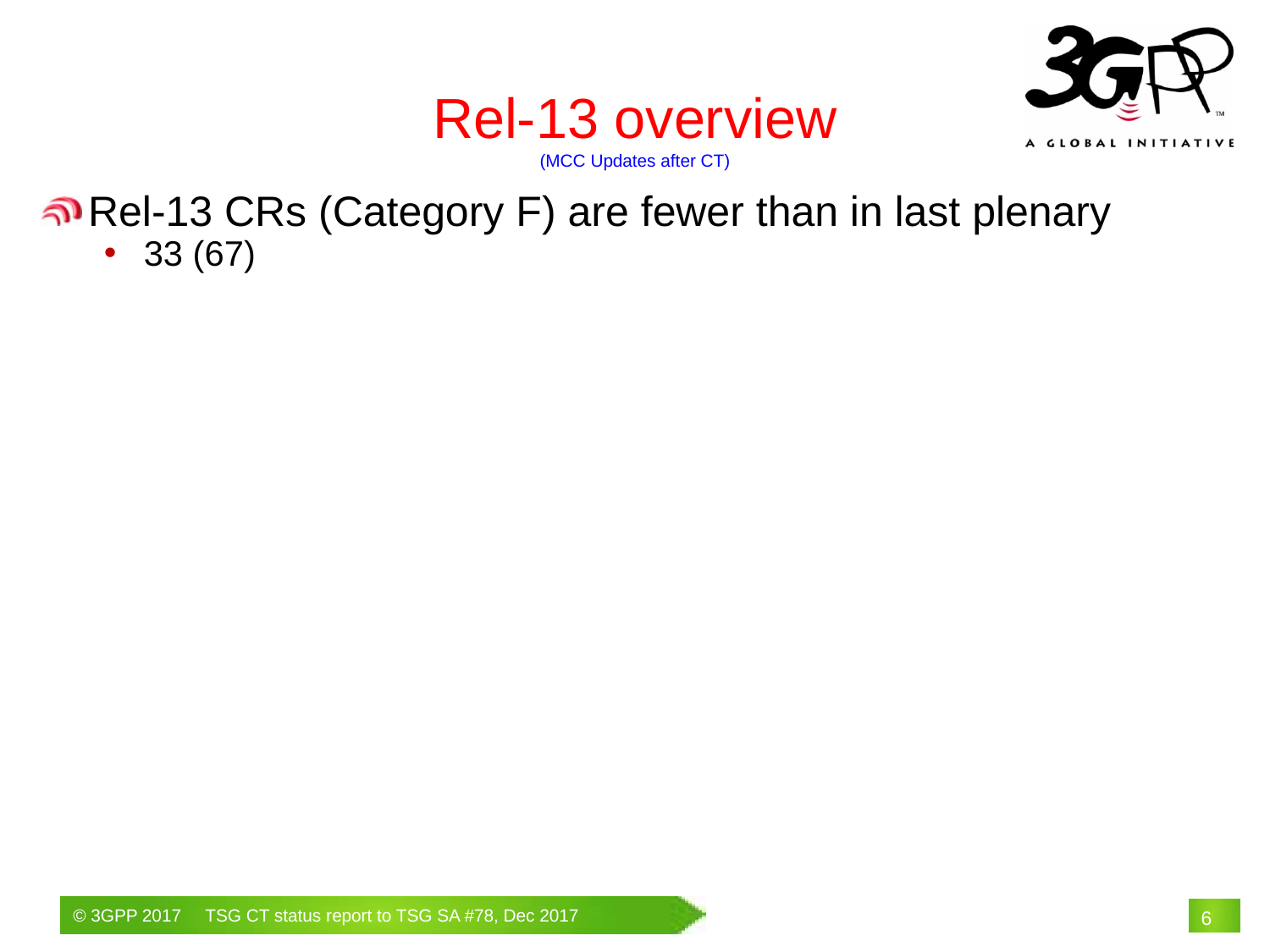

Rel-13 overview
(MCC Updates after CT)
Rel-13 CRs (Category F) are fewer than in last plenary
33 (67)
# 6